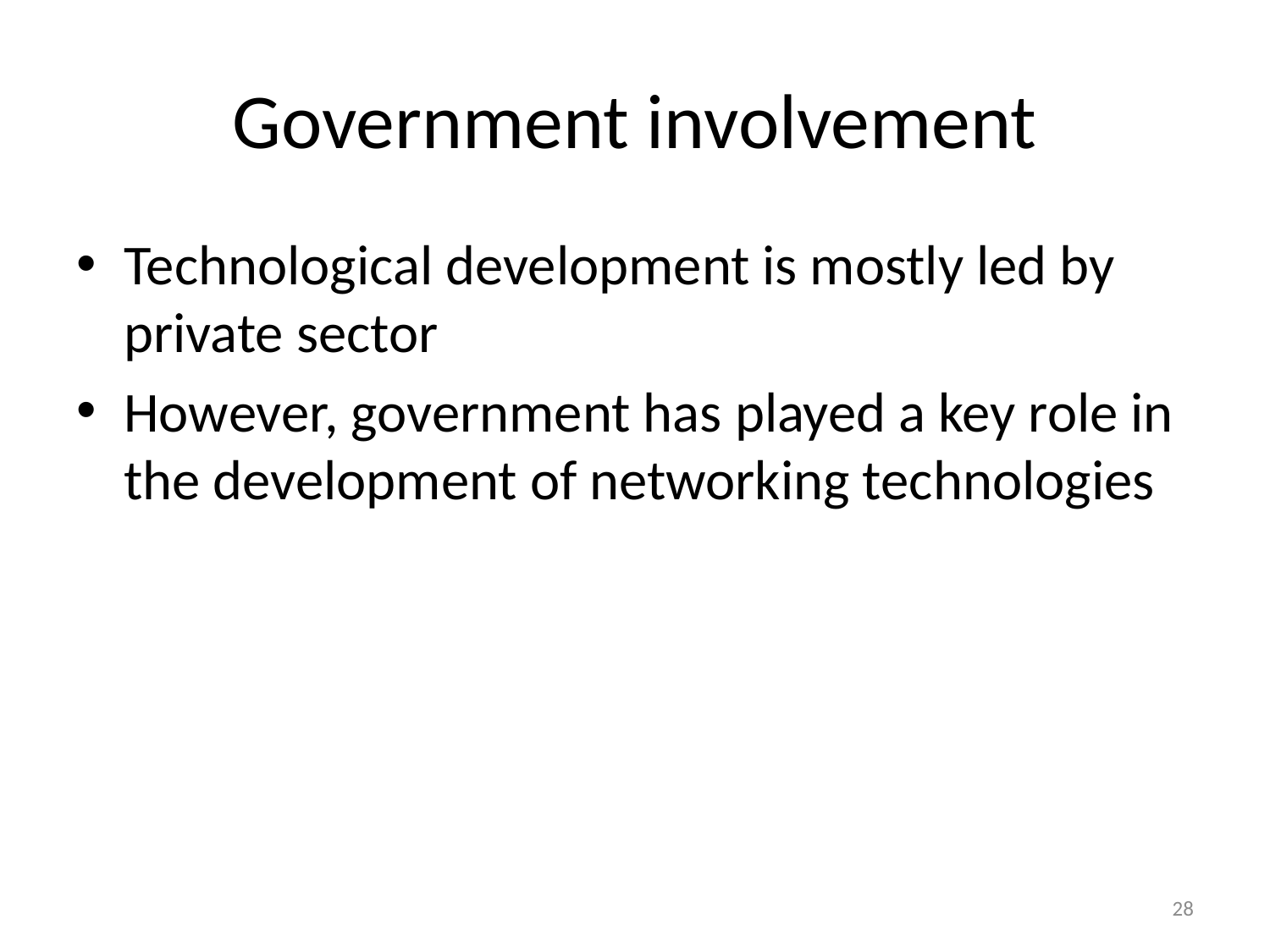

# Government involvement
Technological development is mostly led by private sector
However, government has played a key role in the development of networking technologies

28